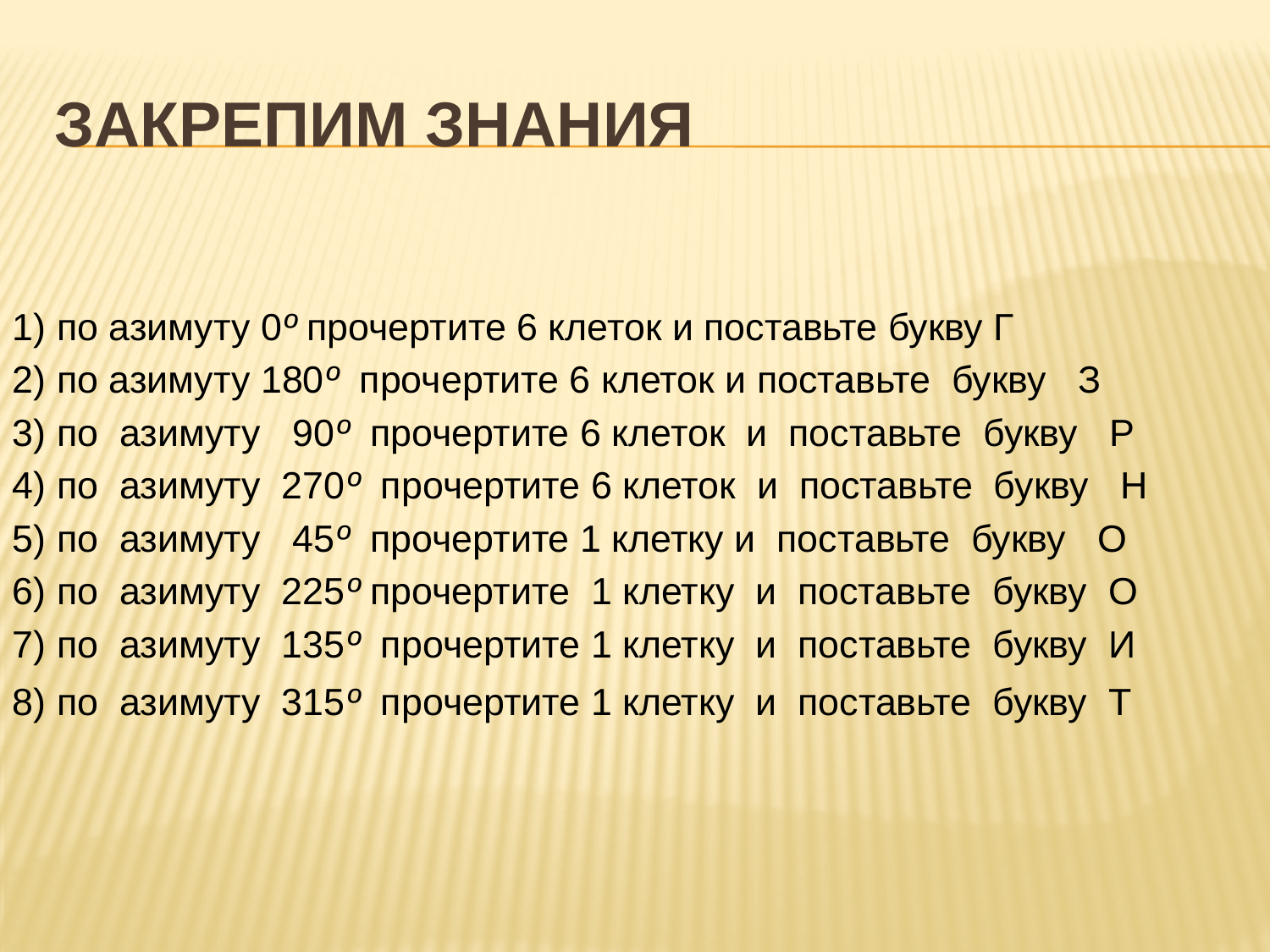

# Закрепим знания
1) по азимуту 0º прочертите 6 клеток и поставьте букву Г
2) по азимуту 180º  прочертите 6 клеток и поставьте  букву   З
3) по  азимуту   90º  прочертите 6 клеток  и  поставьте  букву   Р
4) по  азимуту  270º  прочертите 6 клеток  и  поставьте  букву   Н
5) по  азимуту   45º  прочертите 1 клетку и  поставьте  букву   О
6) по  азимуту  225º прочертите  1 клетку  и  поставьте  букву  О
7) по  азимуту  135º  прочертите 1 клетку  и  поставьте  букву  И
8) по  азимуту  315º  прочертите 1 клетку  и  поставьте  букву  Т